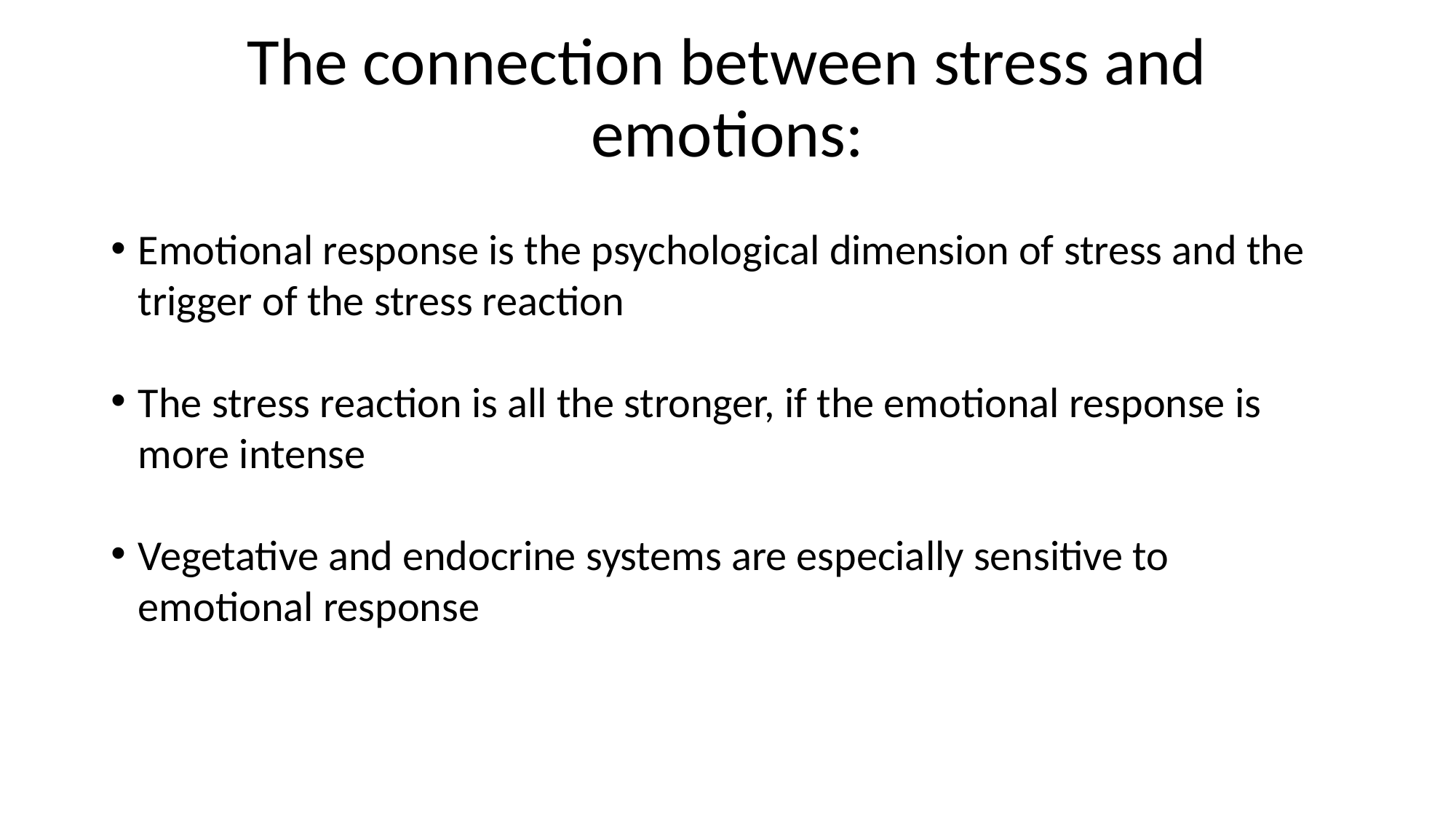

# The connection between stress and emotions:
Emotional response is the psychological dimension of stress and the trigger of the stress reaction

The stress reaction is all the stronger, if the emotional response is more intense

Vegetative and endocrine systems are especially sensitive to emotional response